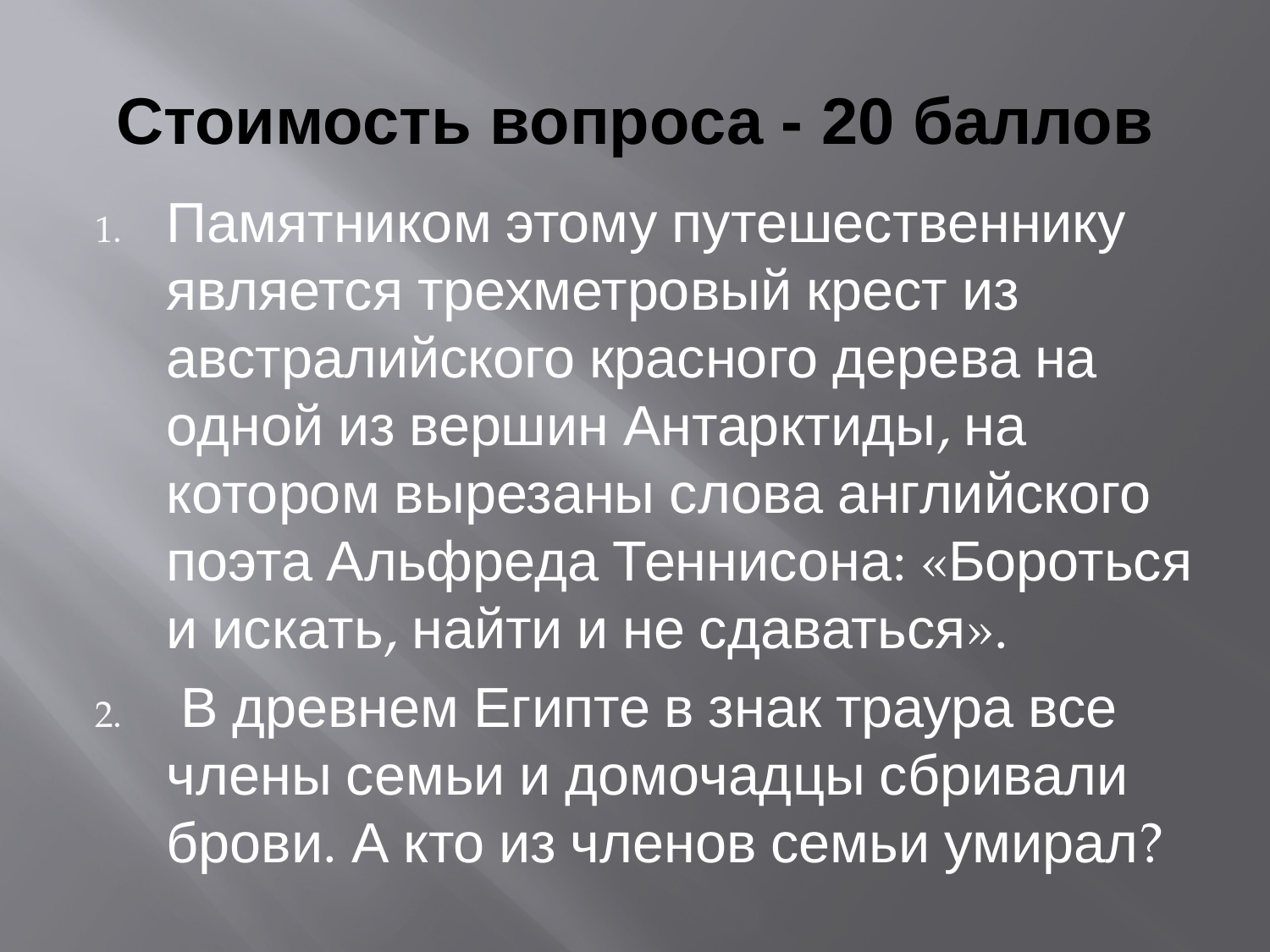

# Стоимость вопроса - 20 баллов
Памятником этому путешественнику является трехметровый крест из австралийского красного дерева на одной из вершин Антарктиды, на котором вырезаны слова английского поэта Альфреда Теннисона: «Бороться и искать, найти и не сдаваться».
 В древнем Египте в знак траура все члены семьи и домочадцы сбривали брови. А кто из членов семьи умирал?